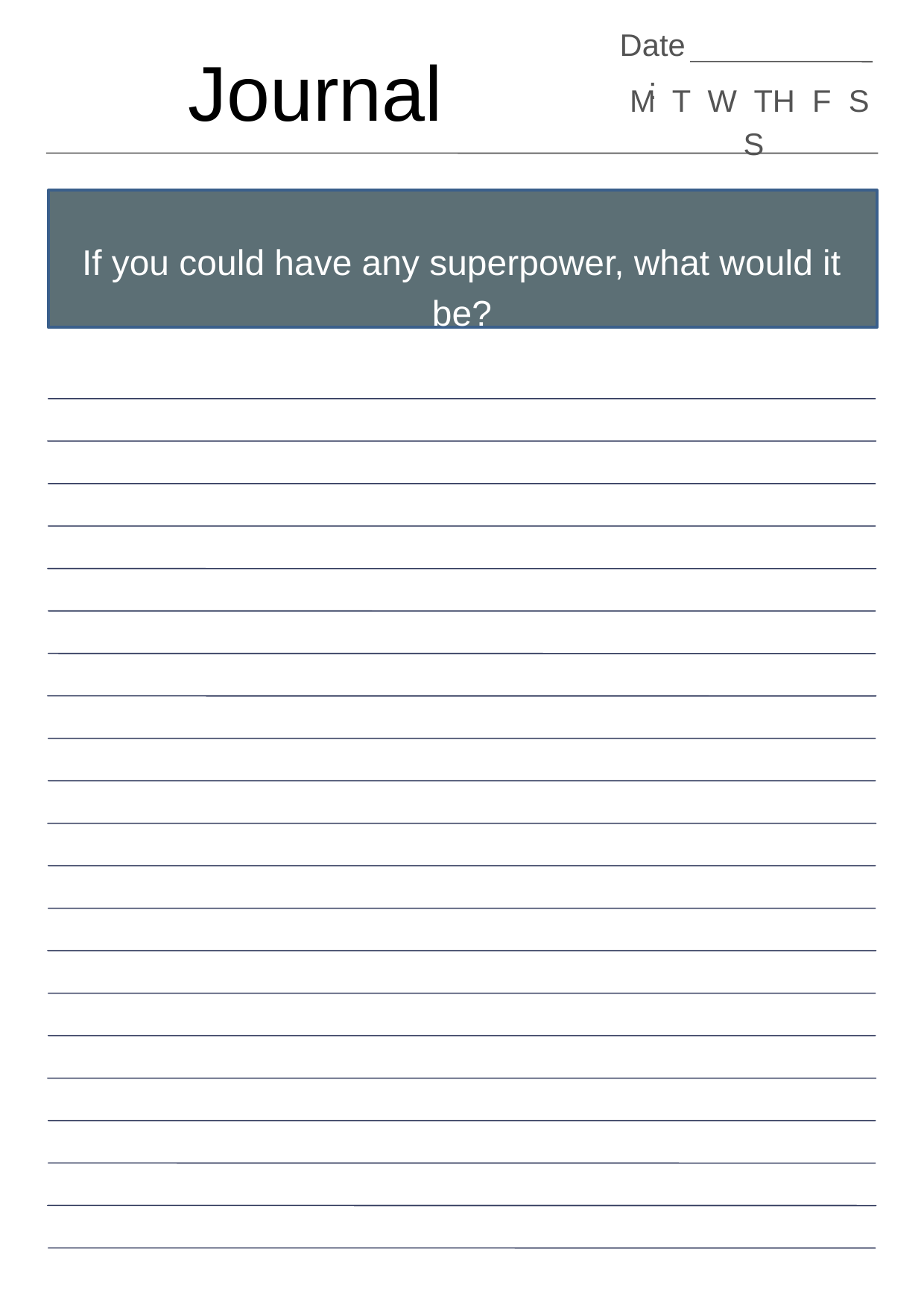

Date:
Journal

M  T  W  TH  F  S  S

If you could have any superpower, what would it be?